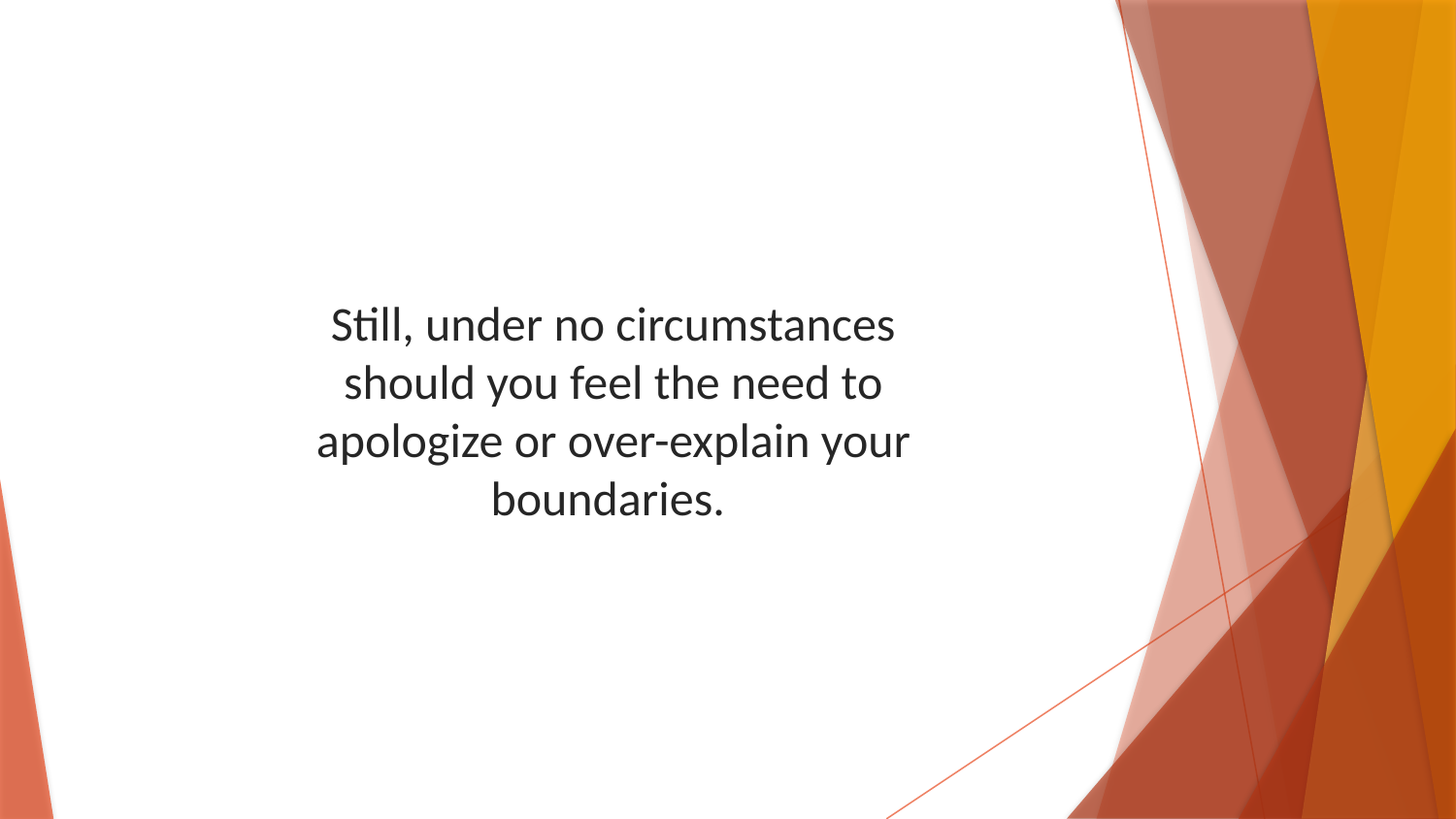

Still, under no circumstances should you feel the need to apologize or over-explain your boundaries.